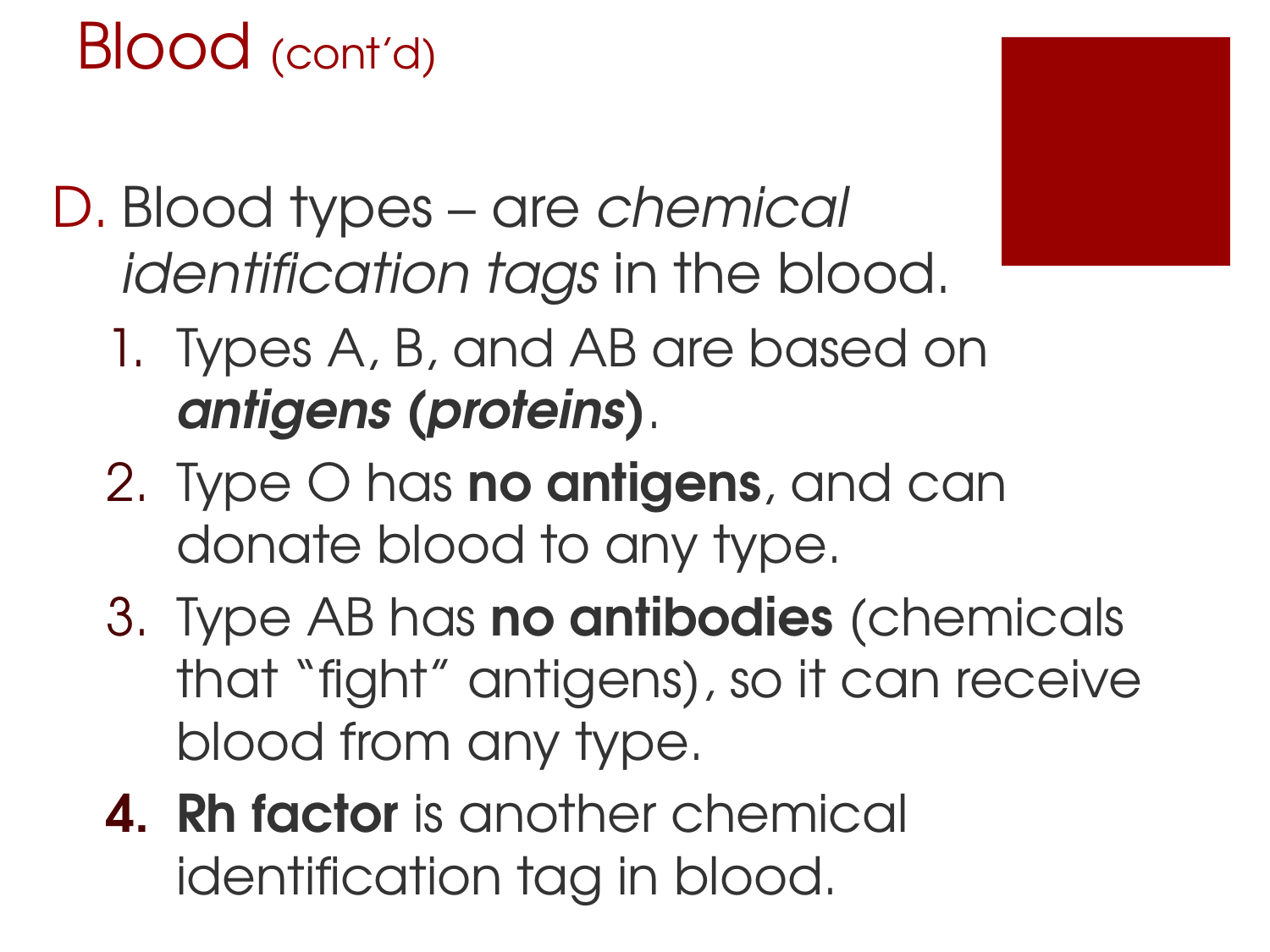

# Blood (cont’d)
Blood types – are chemical identification tags in the blood.
Types A, B, and AB are based on antigens (proteins).
Type O has no antigens, and can donate blood to any type.
Type AB has no antibodies (chemicals that “fight” antigens), so it can receive blood from any type.
Rh factor is another chemical identification tag in blood.